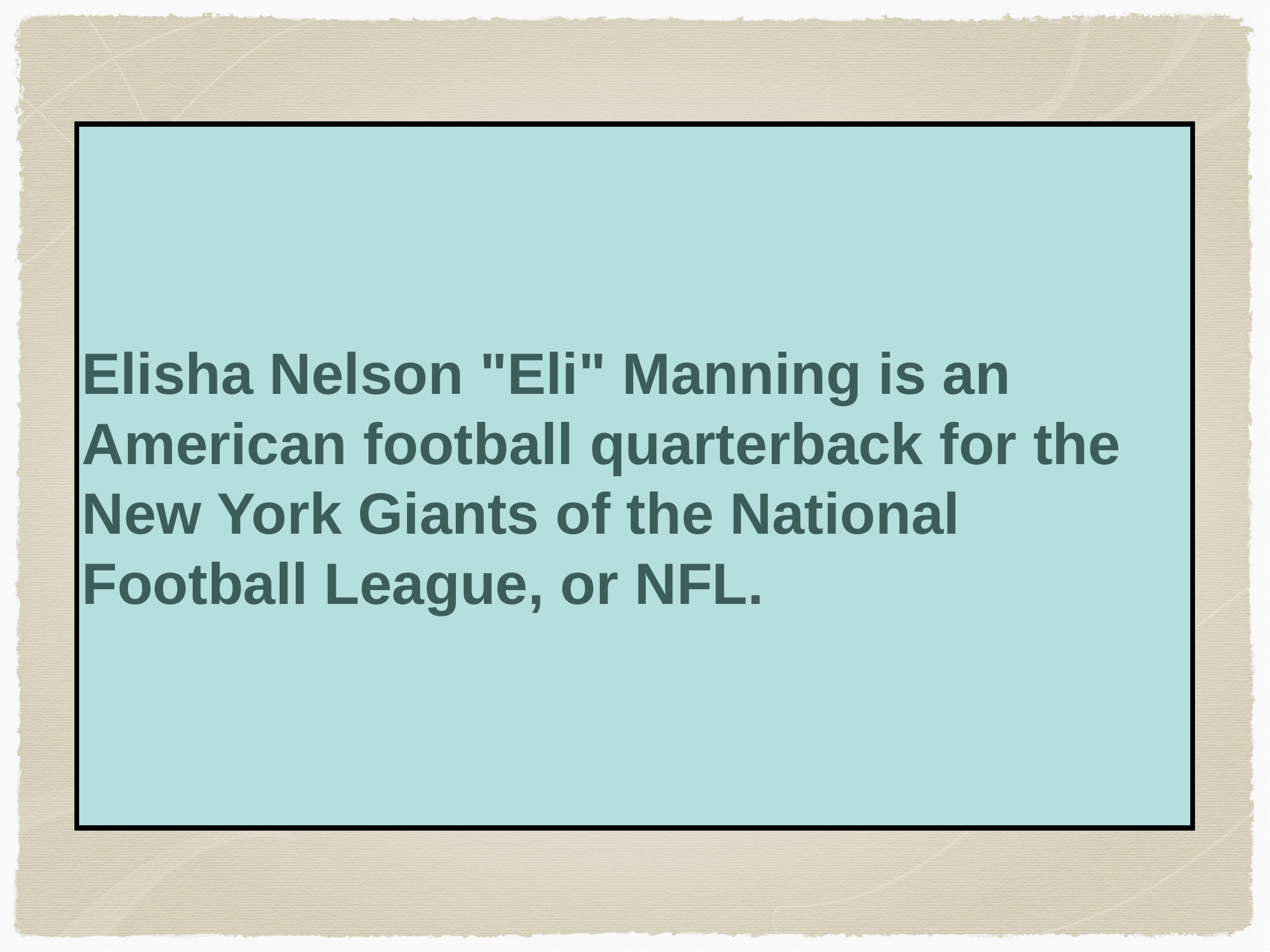

Elisha Nelson "Eli" Manning is an American football quarterback for the New York Giants of the National Football League, or NFL.